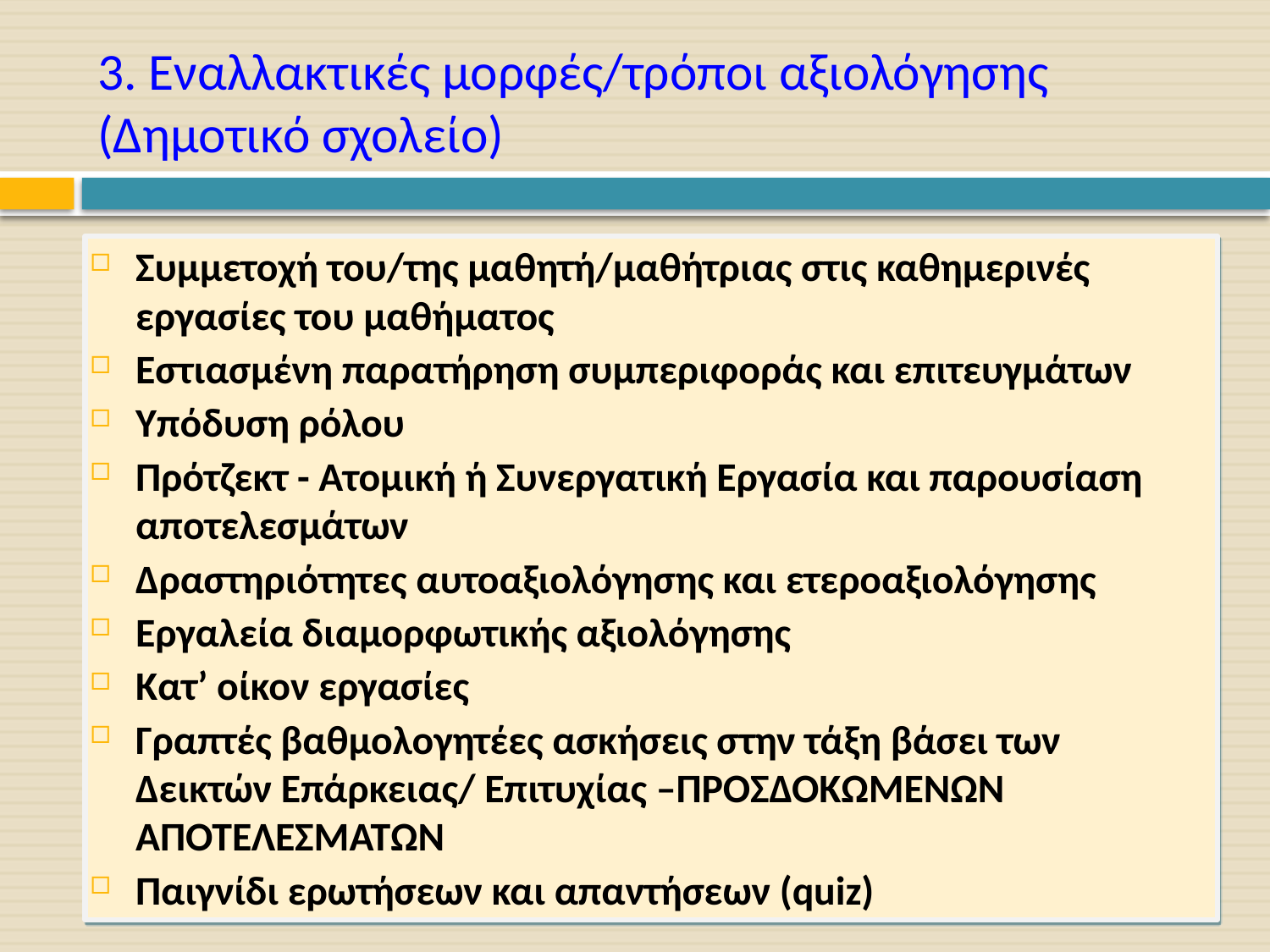

# 3. Εναλλακτικές μορφές/τρόποι αξιολόγησης (Δημοτικό σχολείο)
Συμμετοχή του/της μαθητή/μαθήτριας στις καθημερινές εργασίες του μαθήματος
Εστιασμένη παρατήρηση συμπεριφοράς και επιτευγμάτων
Υπόδυση ρόλου
Πρότζεκτ - Ατομική ή Συνεργατική Εργασία και παρουσίαση αποτελεσμάτων
Δραστηριότητες αυτοαξιολόγησης και ετεροαξιολόγησης
Εργαλεία διαμορφωτικής αξιολόγησης
Κατ’ οίκον εργασίες
Γραπτές βαθμολογητέες ασκήσεις στην τάξη βάσει των Δεικτών Επάρκειας/ Επιτυχίας –ΠΡΟΣΔΟΚΩΜΕΝΩΝ ΑΠΟΤΕΛΕΣΜΑΤΩΝ
Παιγνίδι ερωτήσεων και απαντήσεων (quiz)